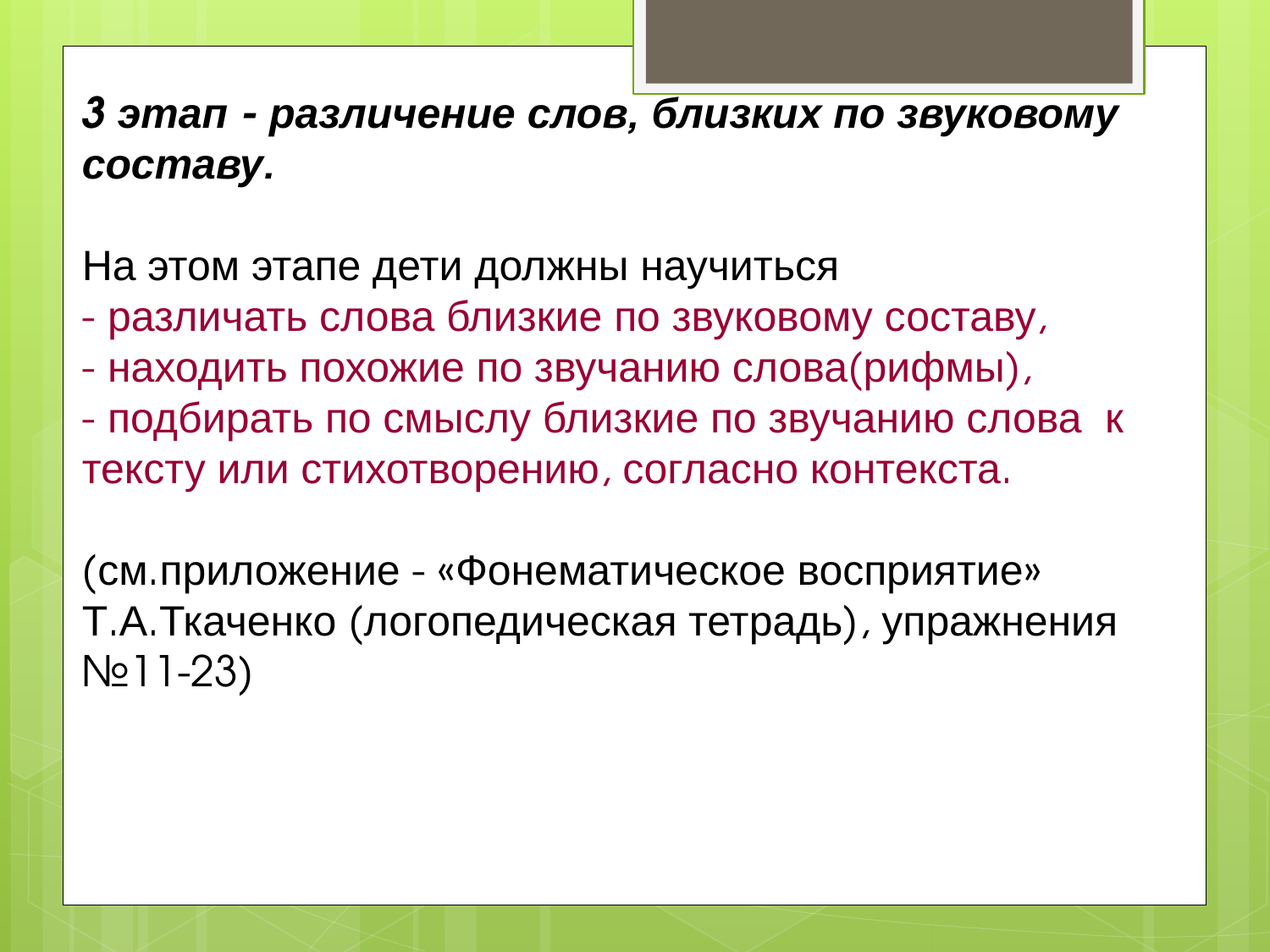

3 этап - различение слов, близких по звуковому составу.

На этом этапе дети должны научиться
- различать слова близкие по звуковому составу,
- находить похожие по звучанию слова(рифмы),
- подбирать по смыслу близкие по звучанию слова  к тексту или стихотворению, согласно контекста.

(см.приложение - «Фонематическое восприятие» Т.А.Ткаченко (логопедическая тетрадь), упражнения №11-23)